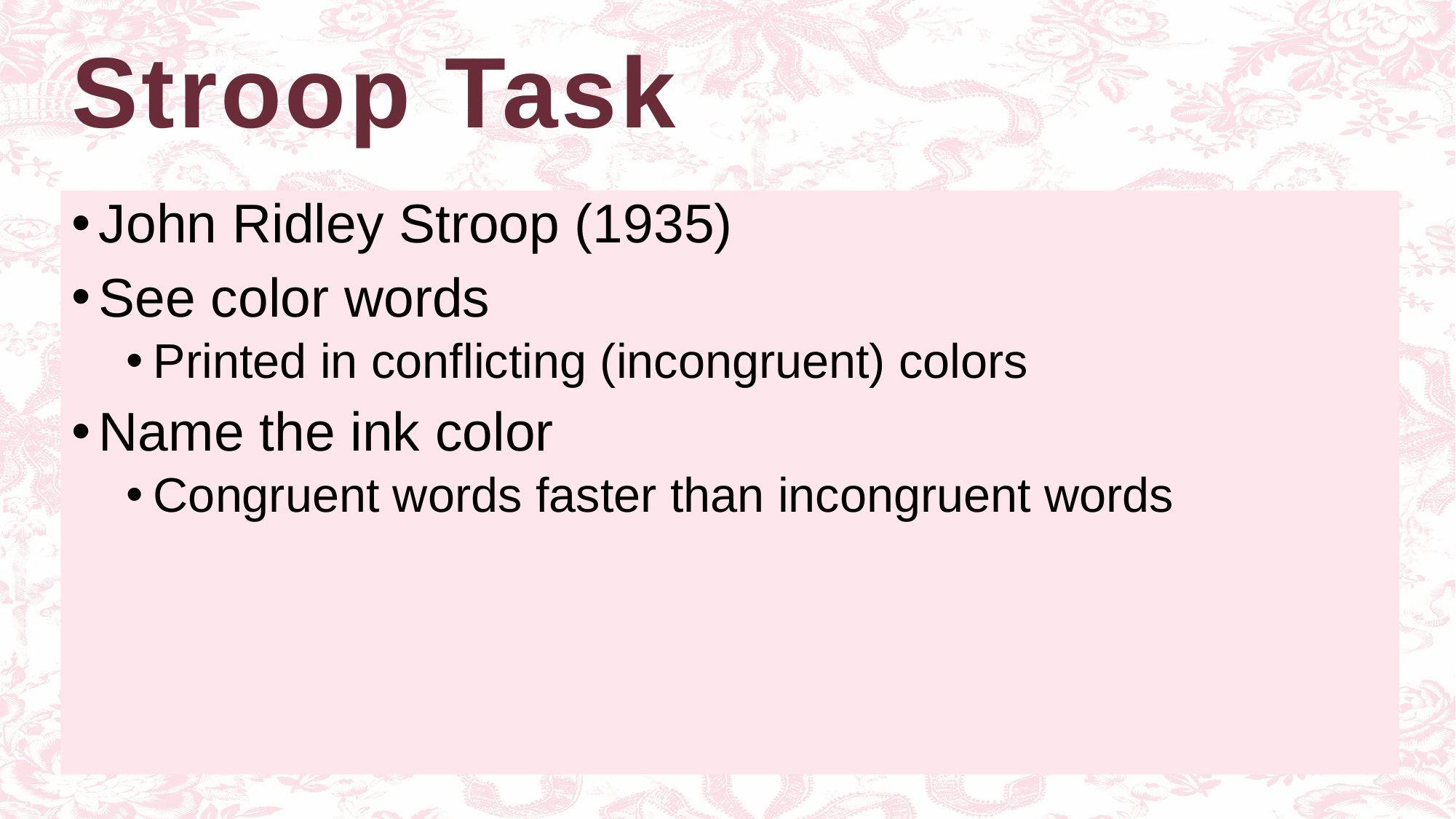

# Stroop Task
John Ridley Stroop (1935)
See color words
Printed in conflicting (incongruent) colors
Name the ink color
Congruent words faster than incongruent words